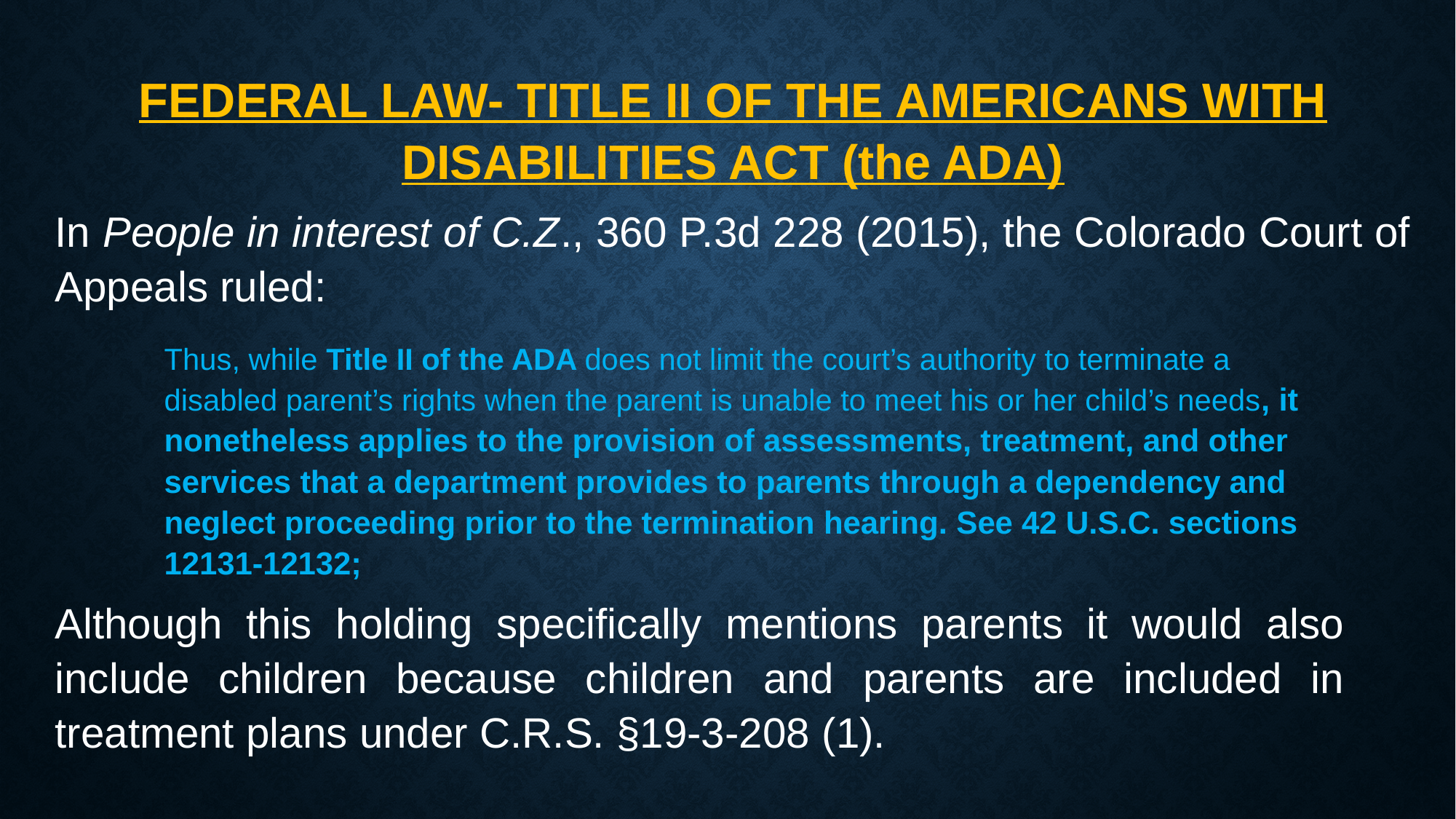

FEDERAL LAW- TITLE II OF THE AMERICANS WITH DISABILITIES ACT (the ADA)
In People in interest of C.Z., 360 P.3d 228 (2015), the Colorado Court of Appeals ruled:
Thus, while Title II of the ADA does not limit the court’s authority to terminate a disabled parent’s rights when the parent is unable to meet his or her child’s needs, it nonetheless applies to the provision of assessments, treatment, and other services that a department provides to parents through a dependency and neglect proceeding prior to the termination hearing. See 42 U.S.C. sections 12131-12132;
Although this holding specifically mentions parents it would also include children because children and parents are included in treatment plans under C.R.S. §19-3-208 (1).